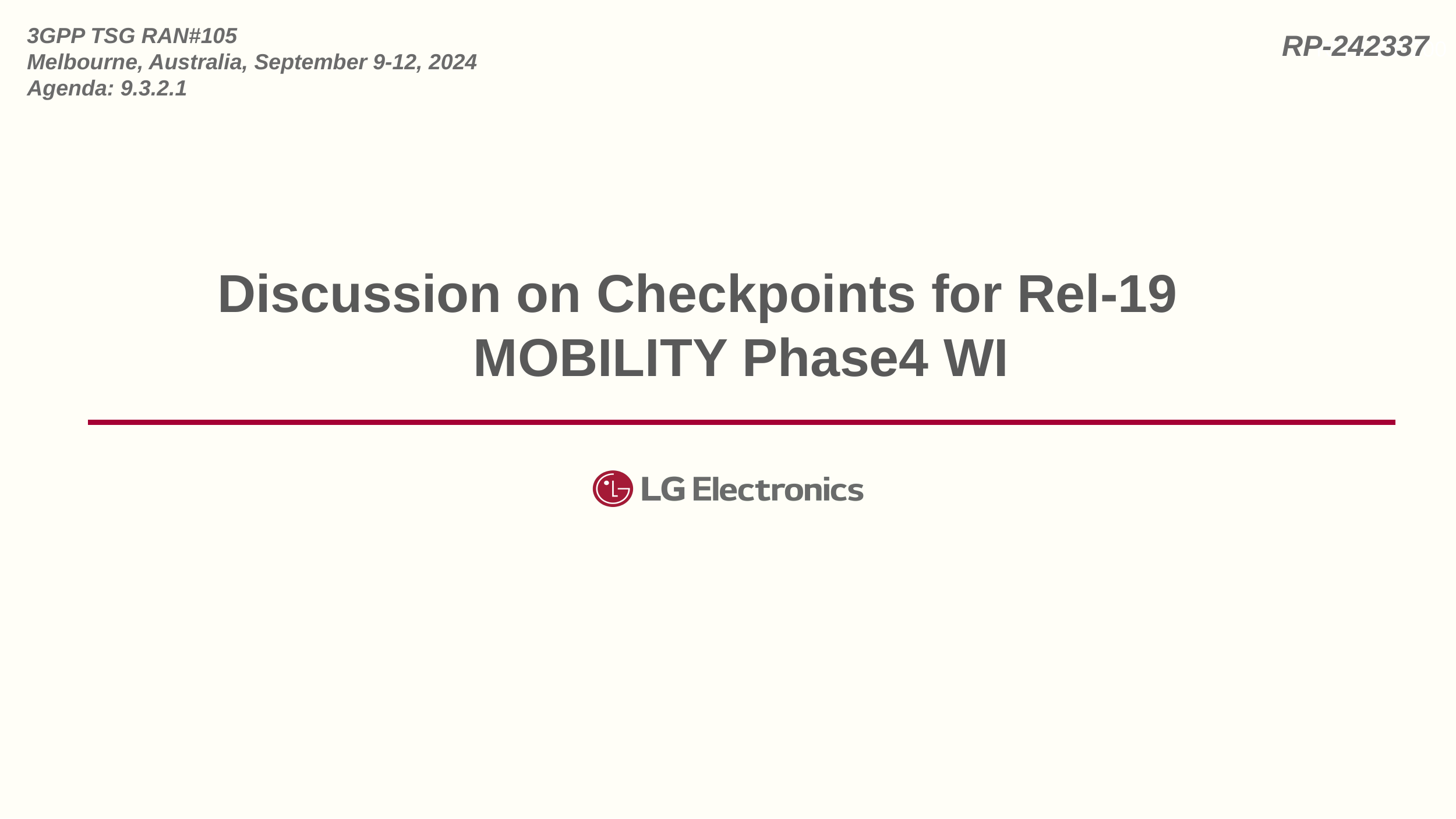

# Discussion on Checkpoints for Rel-19	MOBILITY Phase4 WI